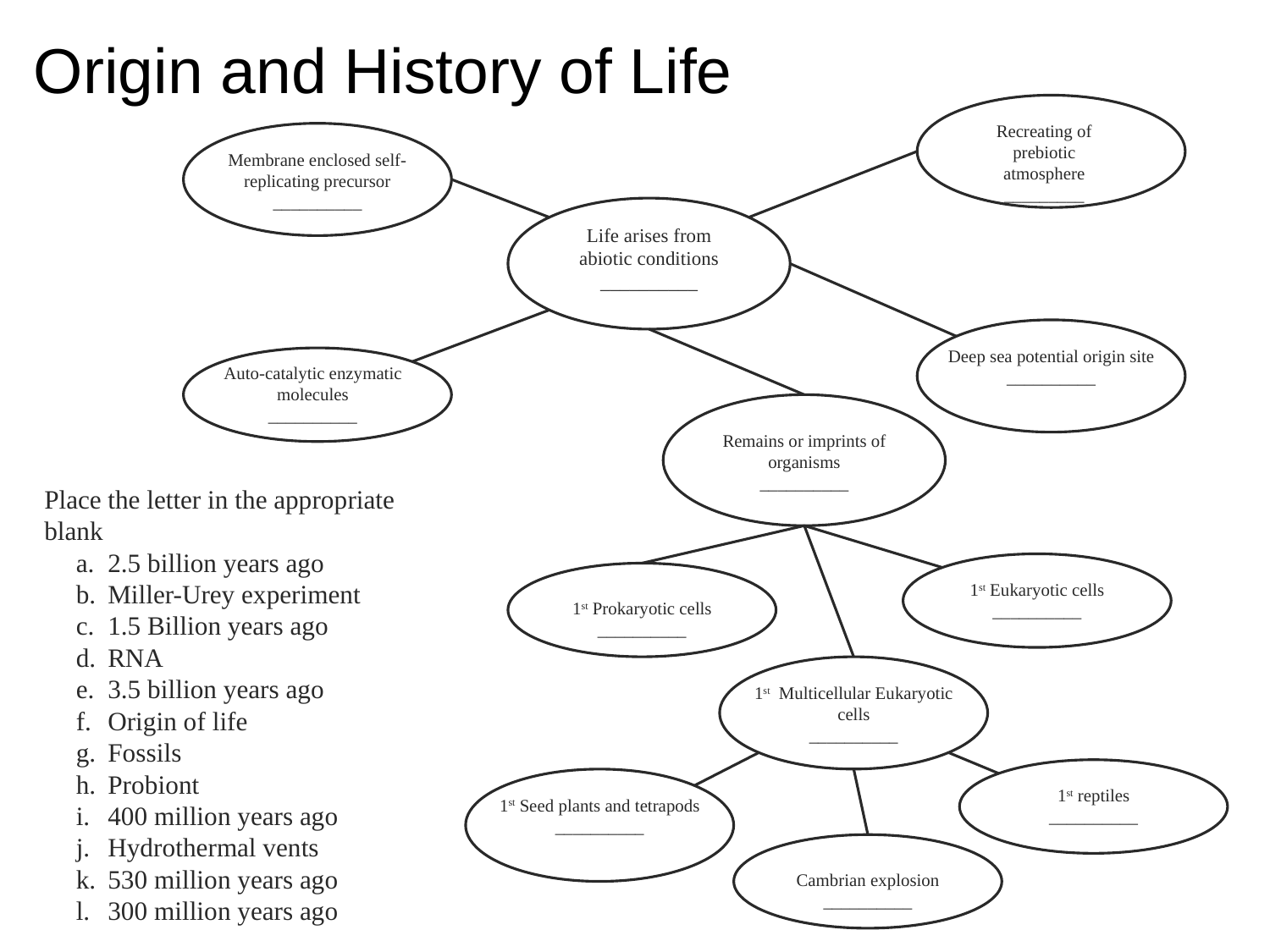

Origin and History of Life

Recreating of prebiotic atmosphere
_________

Membrane enclosed self-replicating precursor
__________

Life arises from abiotic conditions
__________

Deep sea potential origin site
__________

Auto-catalytic enzymatic molecules
__________

Remains or imprints of organisms
__________

1st Eukaryotic cells
__________
1st Prokaryotic cells
__________

1st  Multicellular Eukaryotic cells
__________

1st reptiles
__________
1st Seed plants and tetrapods __________

Cambrian explosion
__________
	Place the letter in the appropriate blank
2.5 billion years ago
Miller-Urey experiment
1.5 Billion years ago
RNA
3.5 billion years ago
Origin of life
Fossils
Probiont
400 million years ago
Hydrothermal vents
530 million years ago
300 million years ago